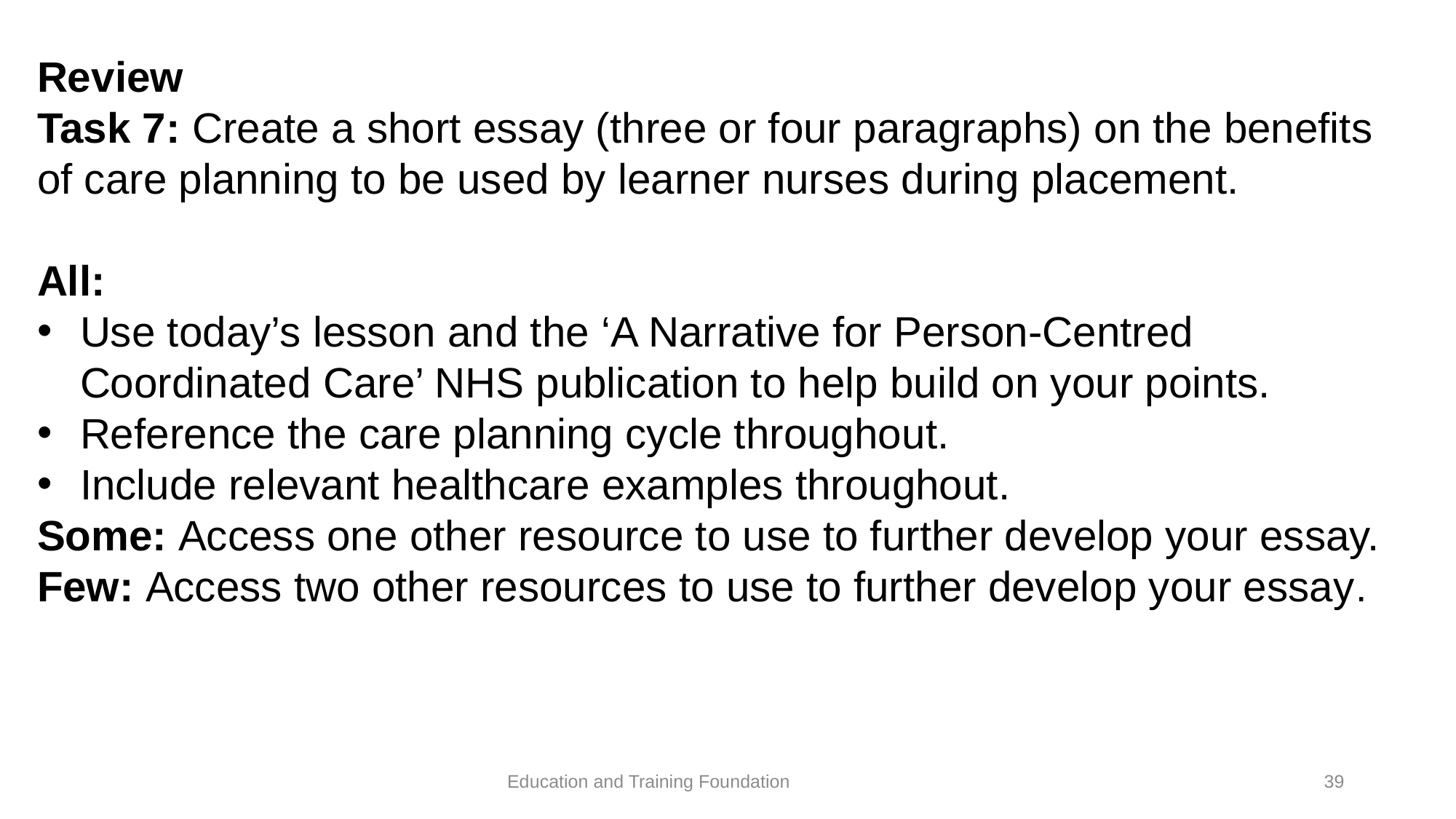

# Review
Task 7: Create a short essay (three or four paragraphs) on the benefits of care planning to be used by learner nurses during placement.

All:
Use today’s lesson and the ‘A Narrative for Person-Centred Coordinated Care’ NHS publication to help build on your points.
Reference the care planning cycle throughout.
Include relevant healthcare examples throughout.
Some: Access one other resource to use to further develop your essay.
Few: Access two other resources to use to further develop your essay.
39
Education and Training Foundation